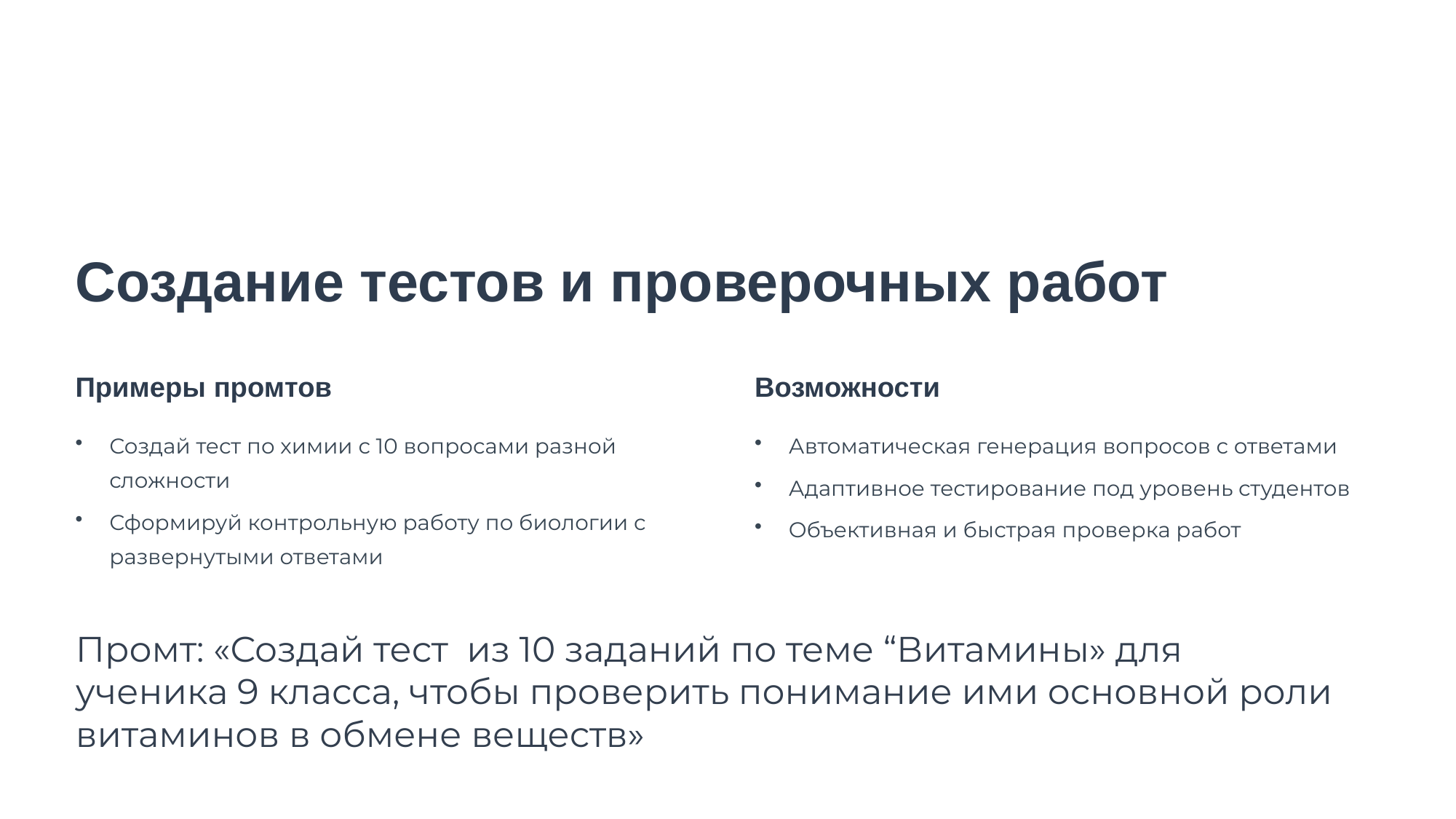

Создание тестов и проверочных работ
Примеры промтов
Возможности
Создай тест по химии с 10 вопросами разной сложности
Автоматическая генерация вопросов с ответами
Адаптивное тестирование под уровень студентов
Сформируй контрольную работу по биологии с развернутыми ответами
Объективная и быстрая проверка работ
Промт: «Создай тест  из 10 заданий по теме “Витамины» для ученика 9 класса, чтобы проверить понимание ими основной роли витаминов в обмене веществ»